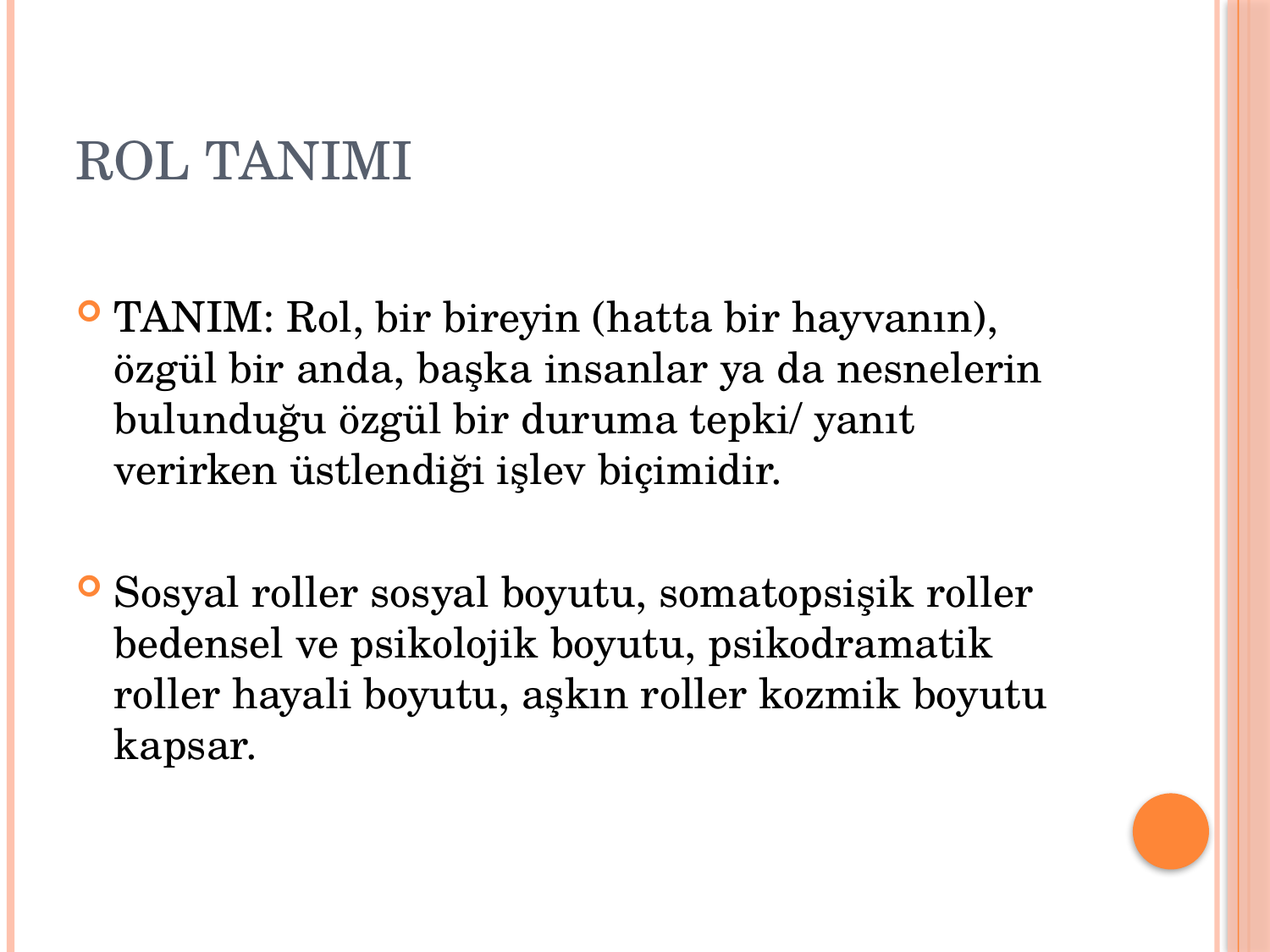

# Rol Tanımı

TANIM: Rol, bir bireyin (hatta bir hayvanın),  özgül bir anda, başka insanlar ya da nesnelerin bulunduğu özgül bir duruma tepki/ yanıt verirken üstlendiği işlev biçimidir.

Sosyal roller sosyal boyutu, somatopsişik roller bedensel ve psikolojik boyutu, psikodramatik roller hayali boyutu, aşkın roller kozmik boyutu kapsar.